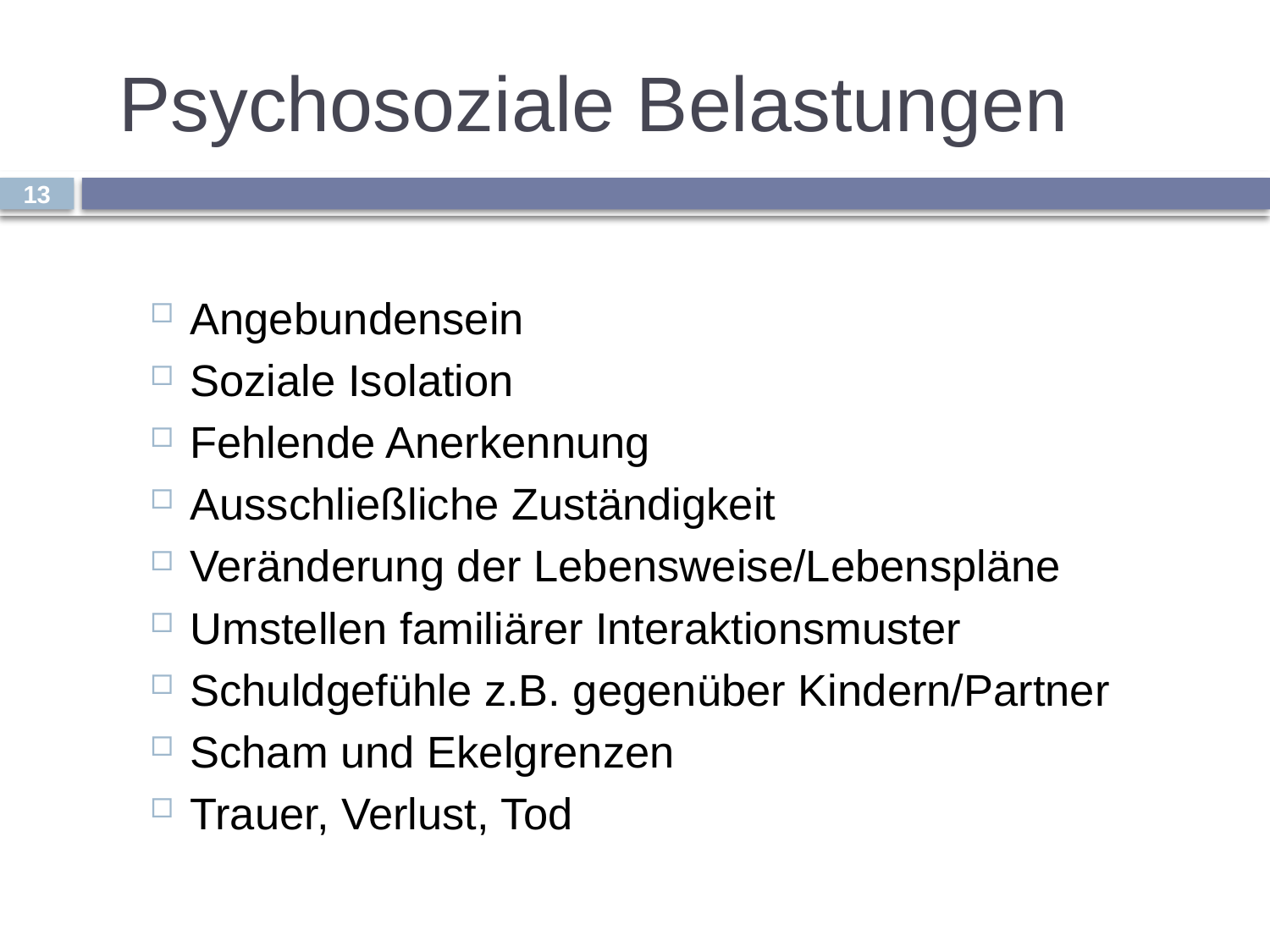

# Psychosoziale Belastungen
13

Angebundensein
Soziale Isolation
Fehlende Anerkennung
Ausschließliche Zuständigkeit
Veränderung der Lebensweise/Lebenspläne
Umstellen familiärer Interaktionsmuster
Schuldgefühle z.B. gegenüber Kindern/Partner
Scham und Ekelgrenzen
Trauer, Verlust, Tod